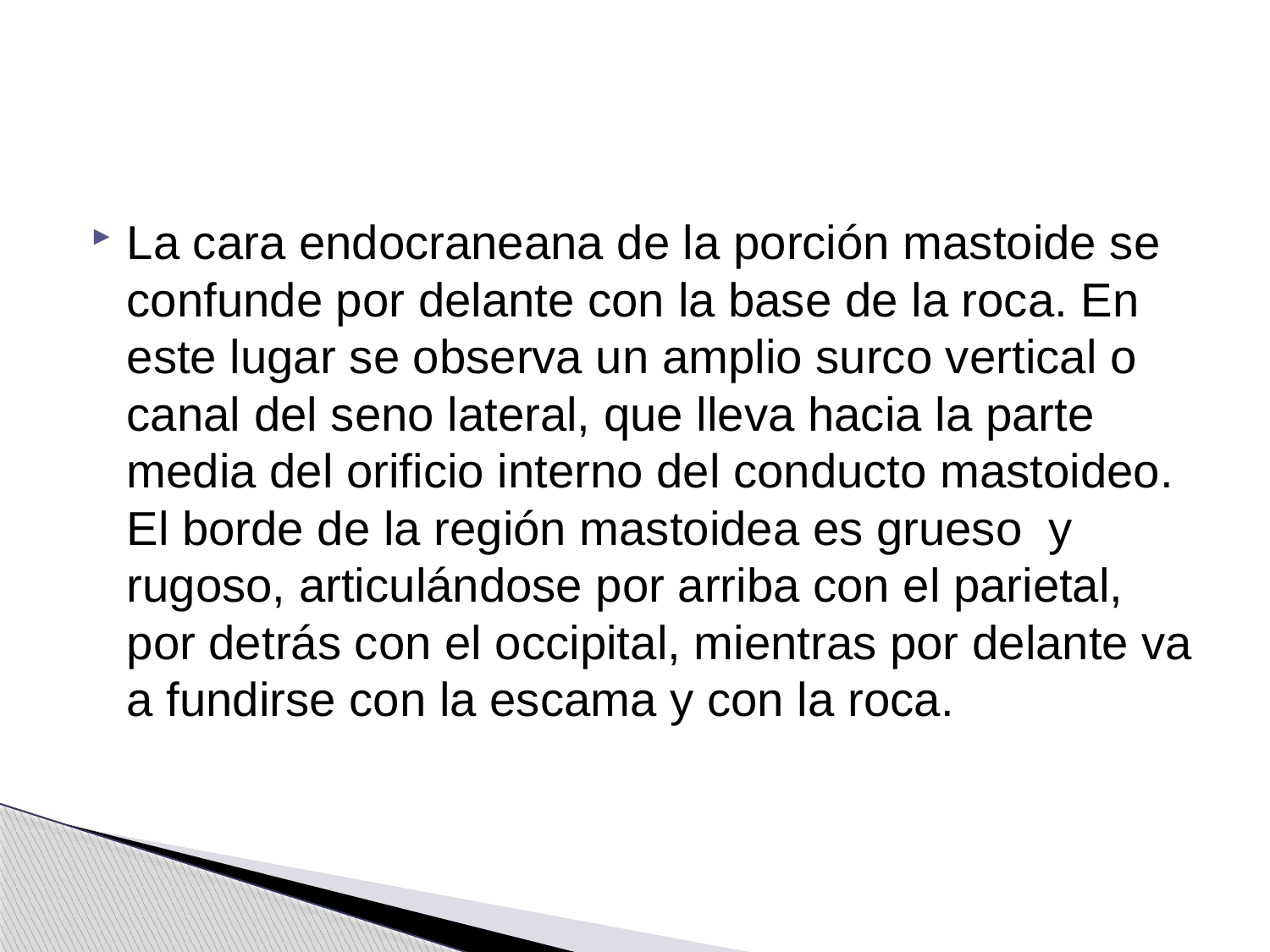

#
La cara endocraneana de la porción mastoide se confunde por delante con la base de la roca. En este lugar se observa un amplio surco vertical o canal del seno lateral, que lleva hacia la parte media del orificio interno del conducto mastoideo. El borde de la región mastoidea es grueso  y rugoso, articulándose por arriba con el parietal, por detrás con el occipital, mientras por delante va a fundirse con la escama y con la roca.